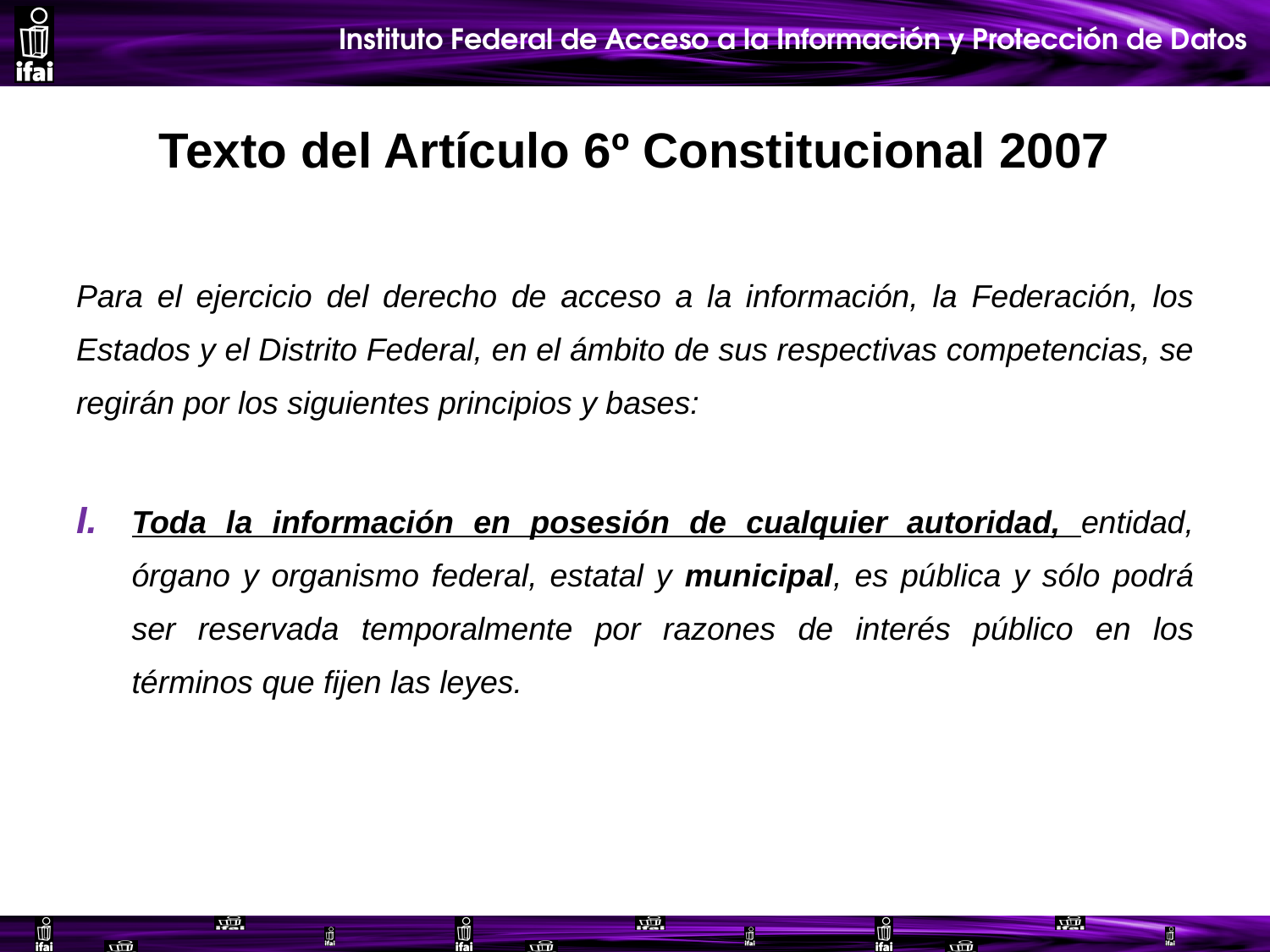

# Texto del Artículo 6º Constitucional 2007
Para el ejercicio del derecho de acceso a la información, la Federación, los Estados y el Distrito Federal, en el ámbito de sus respectivas competencias, se regirán por los siguientes principios y bases:

Toda la información en posesión de cualquier autoridad, entidad, órgano y organismo federal, estatal y municipal, es pública y sólo podrá ser reservada temporalmente por razones de interés público en los términos que fijen las leyes.